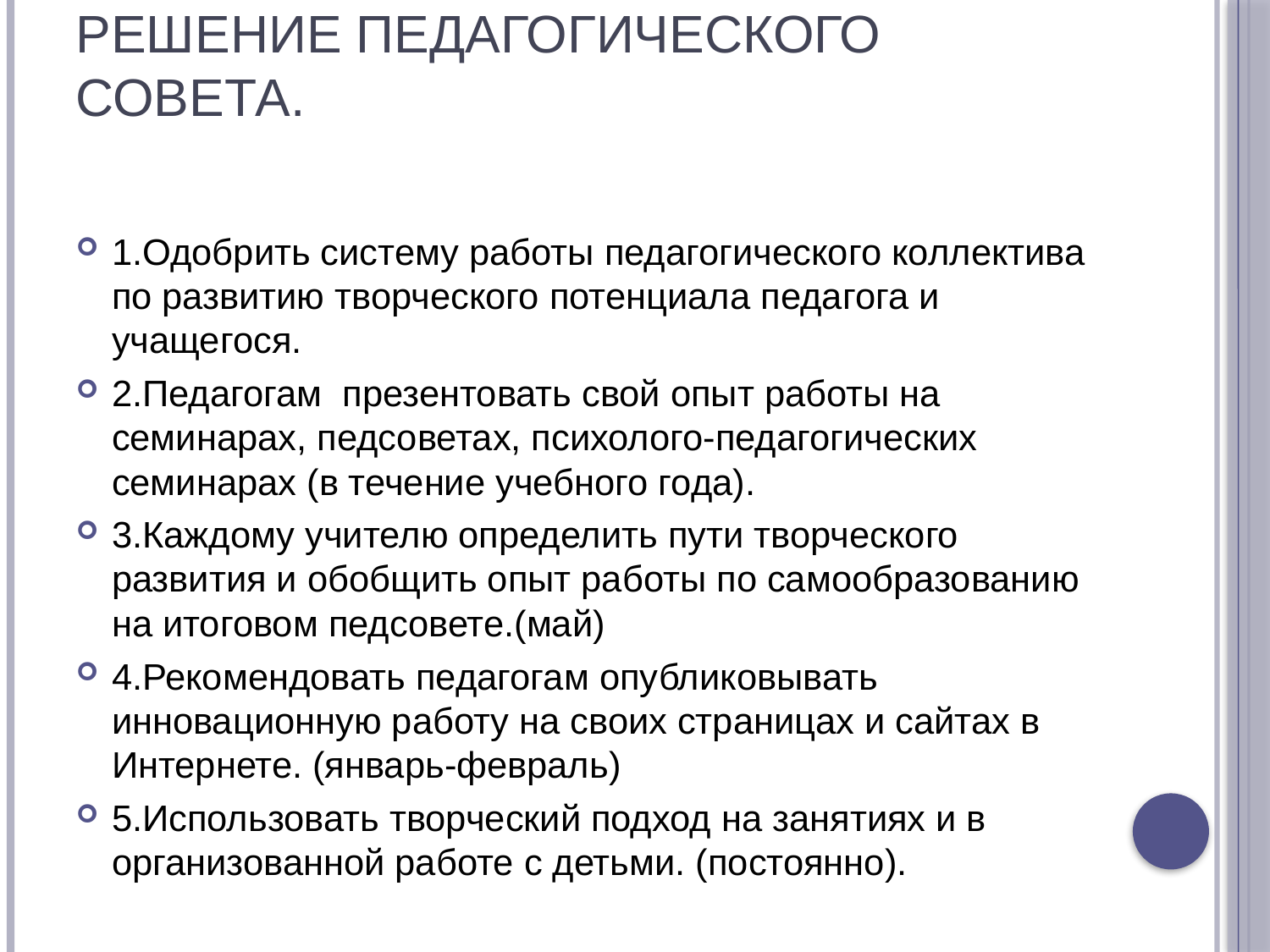

# Решение педагогического  Совета.
1.Одобрить систему работы педагогического коллектива по развитию творческого потенциала педагога и учащегося.
2.Педагогам  презентовать свой опыт работы на семинарах, педсоветах, психолого-педагогических семинарах (в течение учебного года).
3.Каждому учителю определить пути творческого развития и обобщить опыт работы по самообразованию на итоговом педсовете.(май)
4.Рекомендовать педагогам опубликовывать инновационную работу на своих страницах и сайтах в Интернете. (январь-февраль)
5.Использовать творческий подход на занятиях и в организованной работе с детьми. (постоянно).